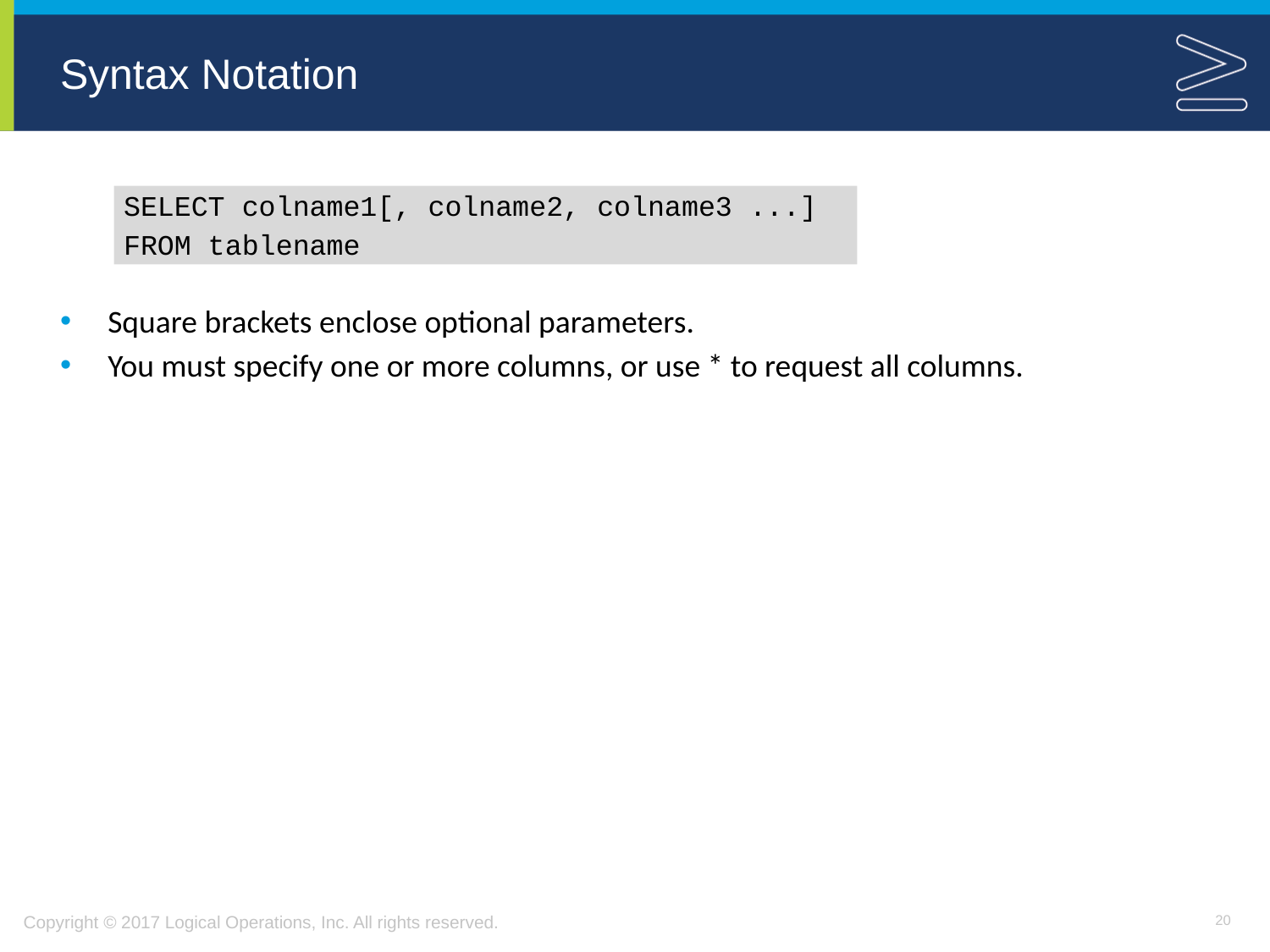

# Syntax Notation
SELECT colname1[, colname2, colname3 ...]
FROM tablename
Square brackets enclose optional parameters.
You must specify one or more columns, or use * to request all columns.

20